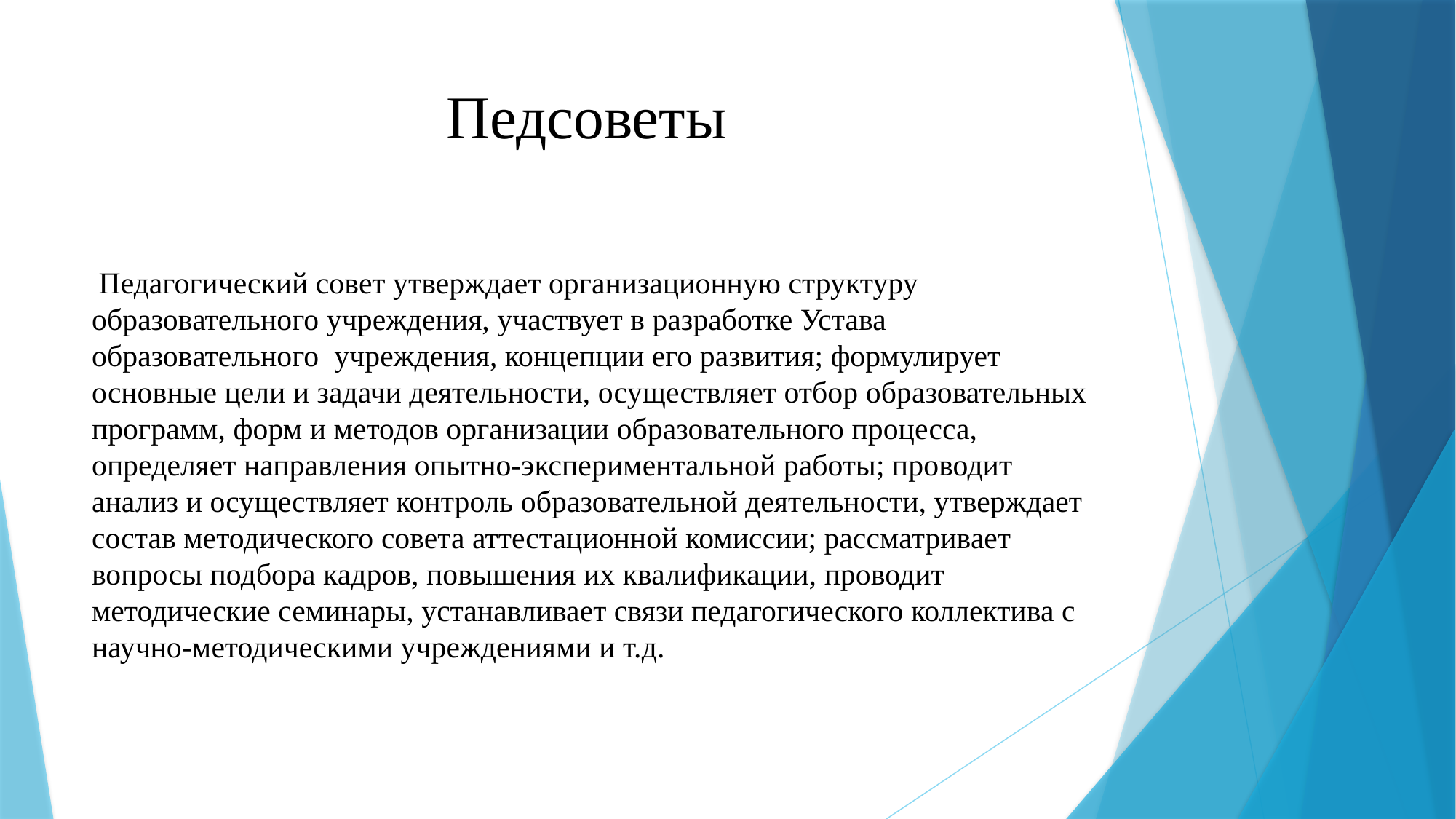

# Педсоветы
 Педагогический совет утверждает организационную структуру образовательного учреждения, участвует в разработке Устава образовательного  учреждения, концепции его развития; формулирует основные цели и задачи деятельности, осуществляет отбор образовательных программ, форм и методов организации образовательного процесса, определяет направления опытно-экспериментальной работы; проводит анализ и осуществляет контроль образовательной деятельности, утверждает состав методического совета аттестационной комиссии; рассматривает вопросы подбора кадров, повышения их квалификации, проводит методические семинары, устанавливает связи педагогического коллектива с научно-методическими учреждениями и т.д.